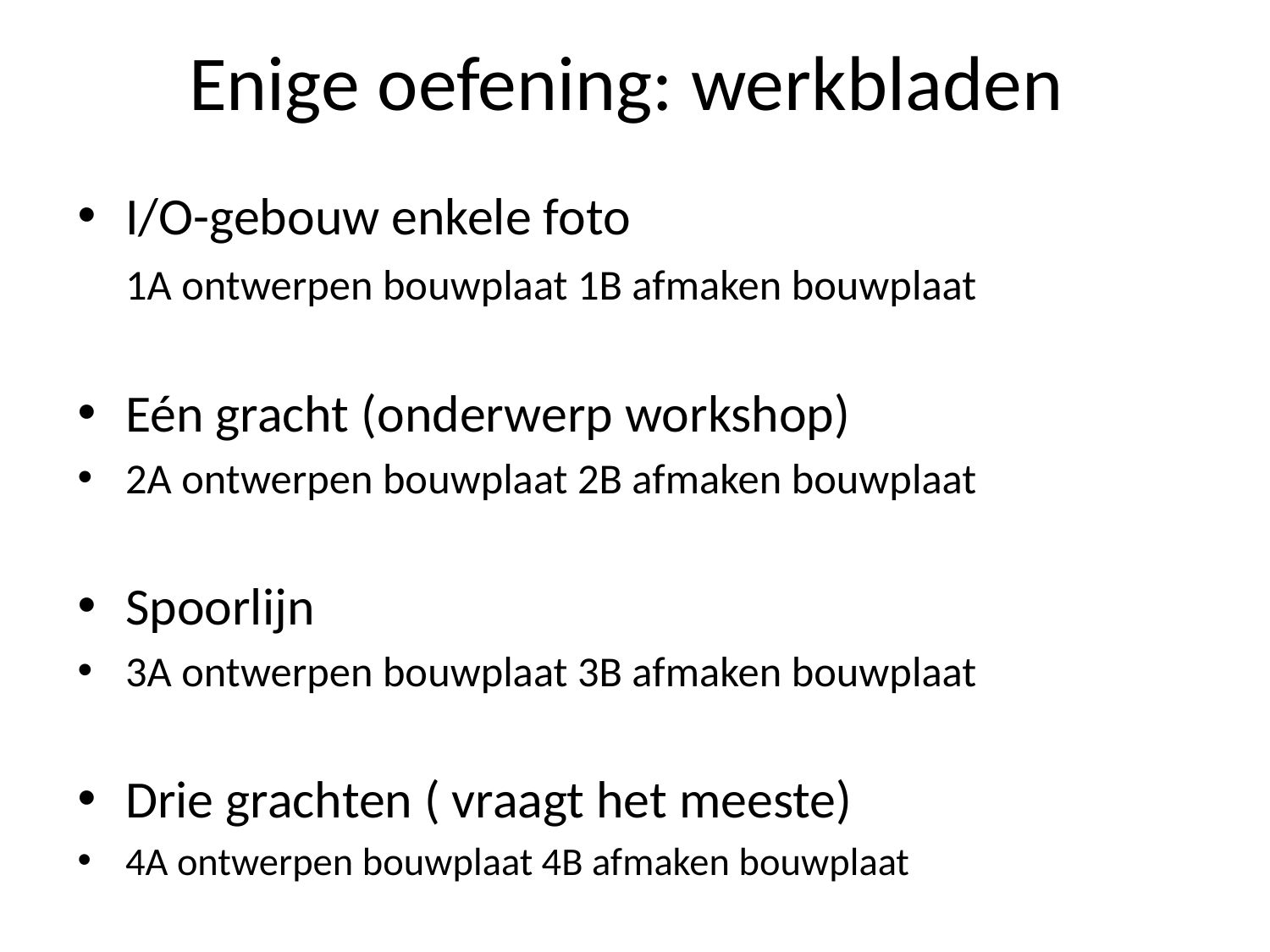

# Enige oefening: werkbladen
I/O-gebouw enkele foto
	1A ontwerpen bouwplaat 1B afmaken bouwplaat

Eén gracht (onderwerp workshop)
2A ontwerpen bouwplaat 2B afmaken bouwplaat

Spoorlijn
3A ontwerpen bouwplaat 3B afmaken bouwplaat

Drie grachten ( vraagt het meeste)
4A ontwerpen bouwplaat 4B afmaken bouwplaat